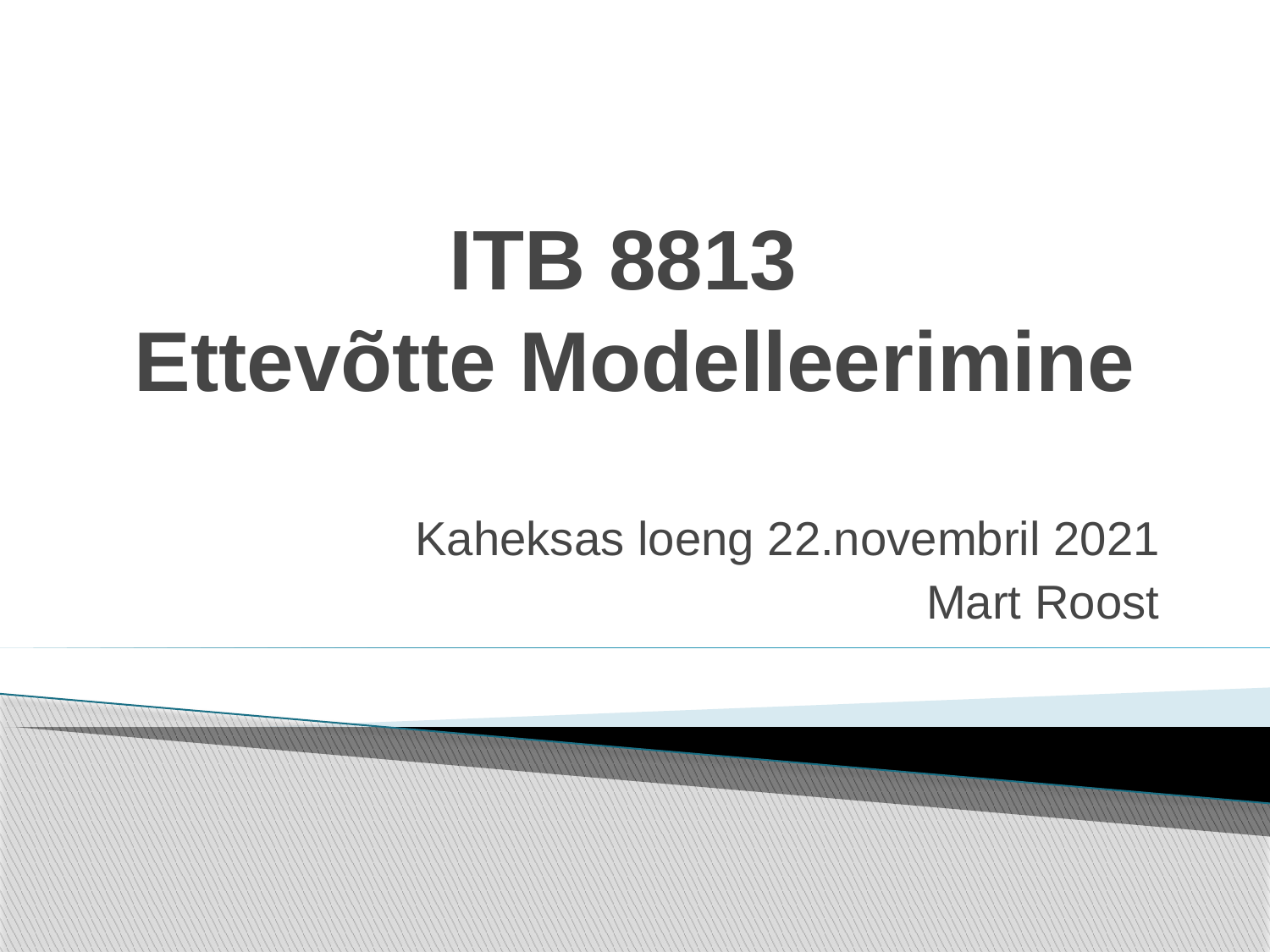

# ITB 8813 Ettevõtte Modelleerimine
Kaheksas loeng 22.novembril 2021
Mart Roost